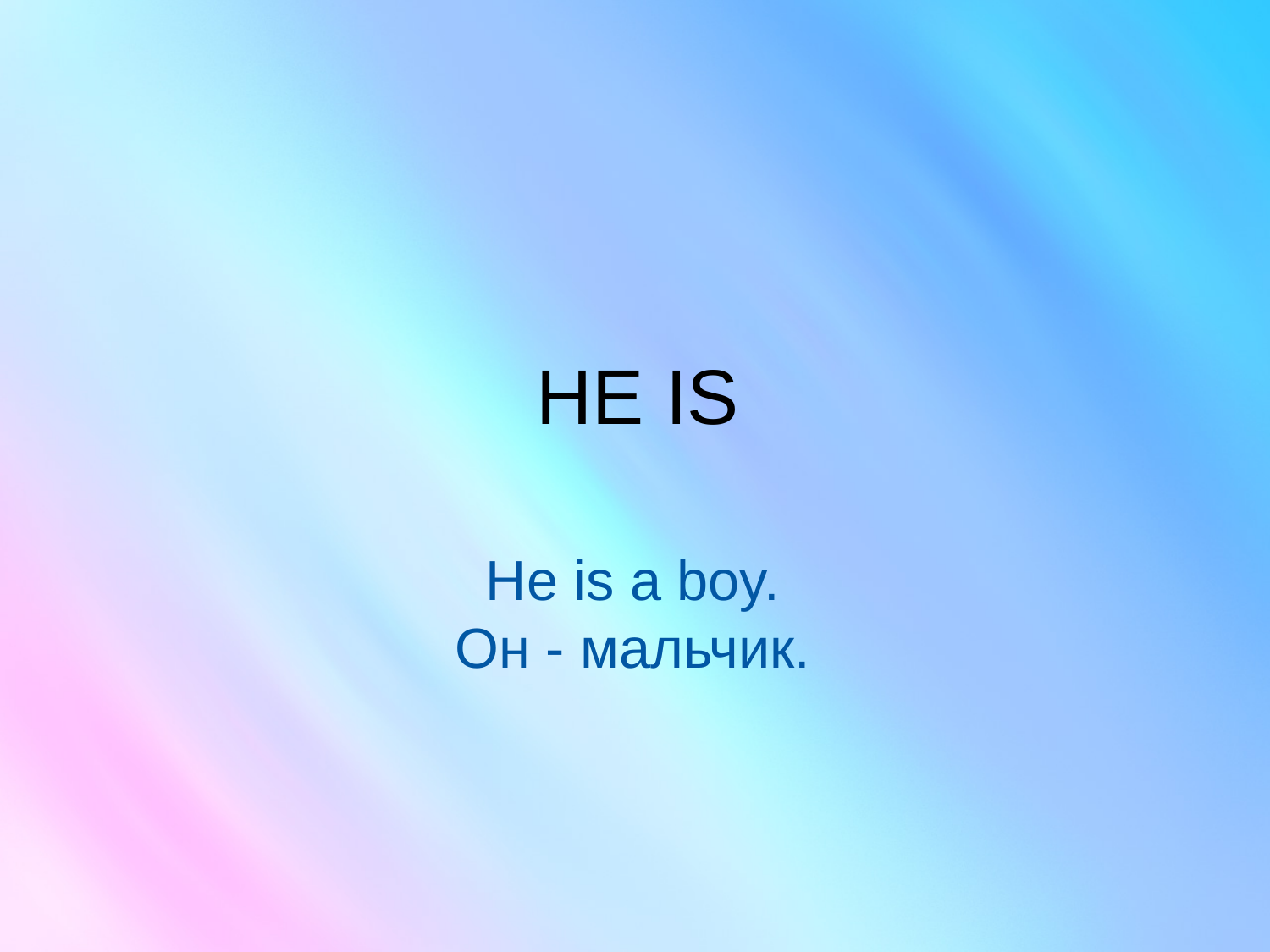

# HE IS
He is a boy.
Он - мальчик.